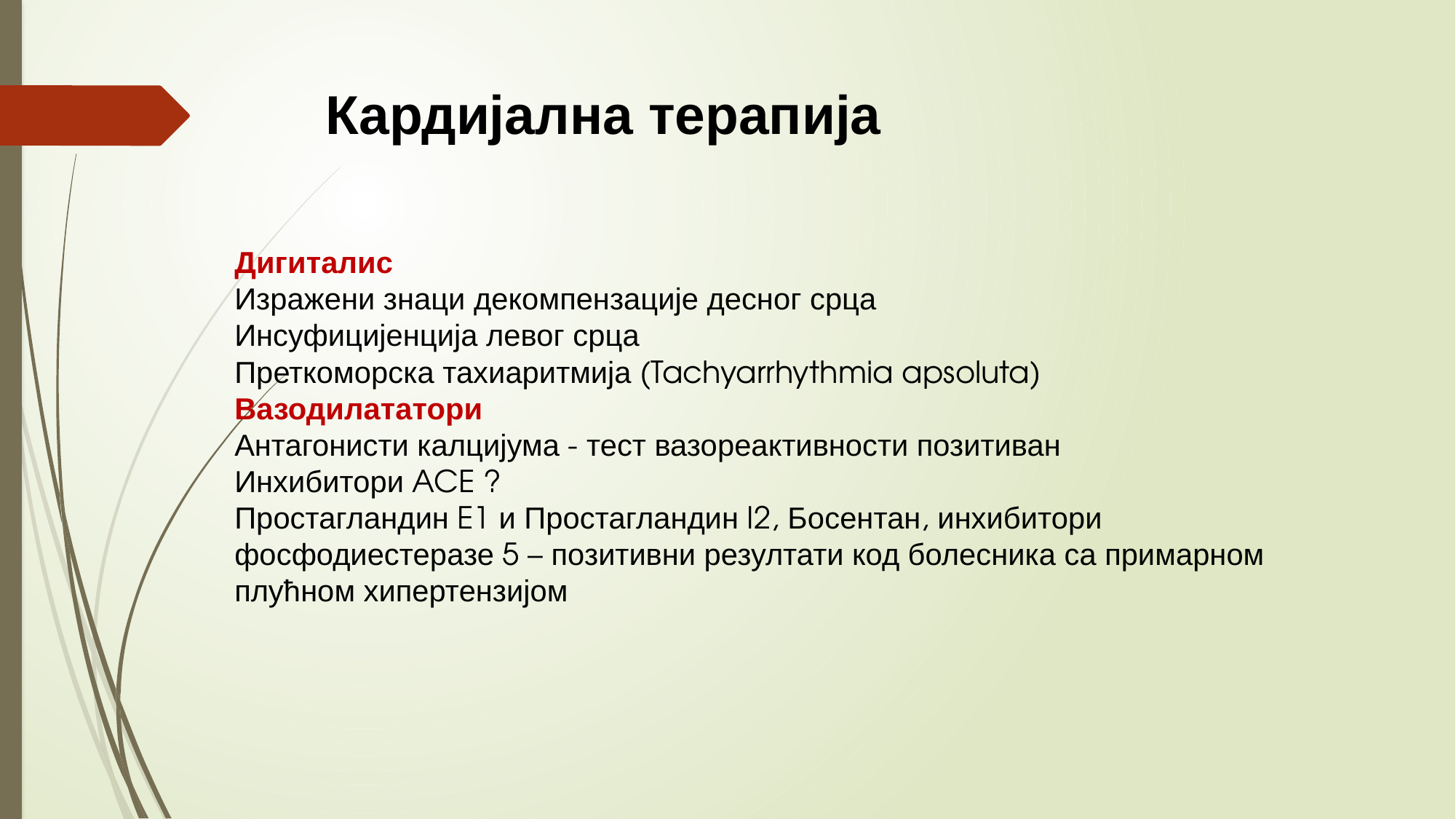

Кардијална терапија
Дигиталис
Изражени знаци декомпензације десног срца
Инсуфицијенција левог срца
Преткоморска тахиаритмија (Tachyarrhythmia apsoluta)
Вазодилататори
Антагонисти калцијума - тест вазореактивности позитиван
Инхибитори ACE ?
Простагландин E1 и Простагландин I2, Босентан, инхибитори фосфодиестеразе 5 – позитивни резултати код болесника са примарном плућном хипертензијом